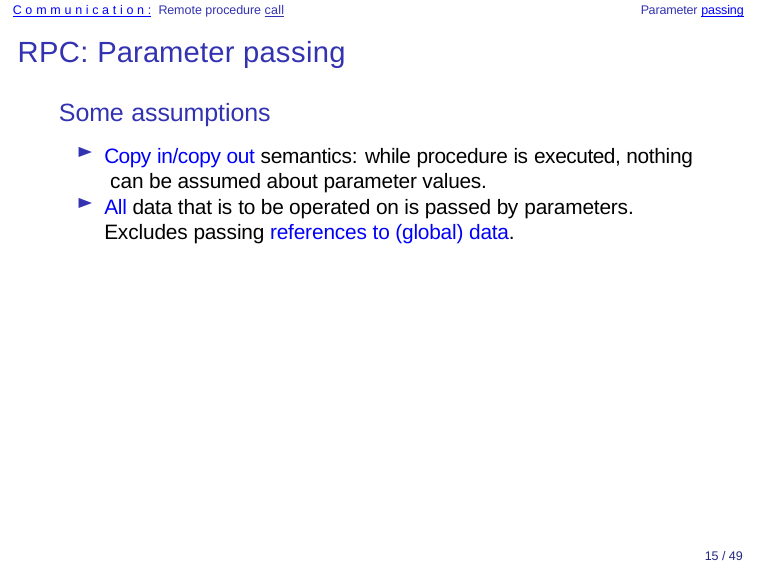

Communication: Remote procedure call	Parameter passing
# RPC: Parameter passing
Some assumptions
Copy in/copy out semantics: while procedure is executed, nothing  can be assumed about parameter values.
All data that is to be operated on is passed by parameters.  Excludes passing references to (global) data.
15 / 49